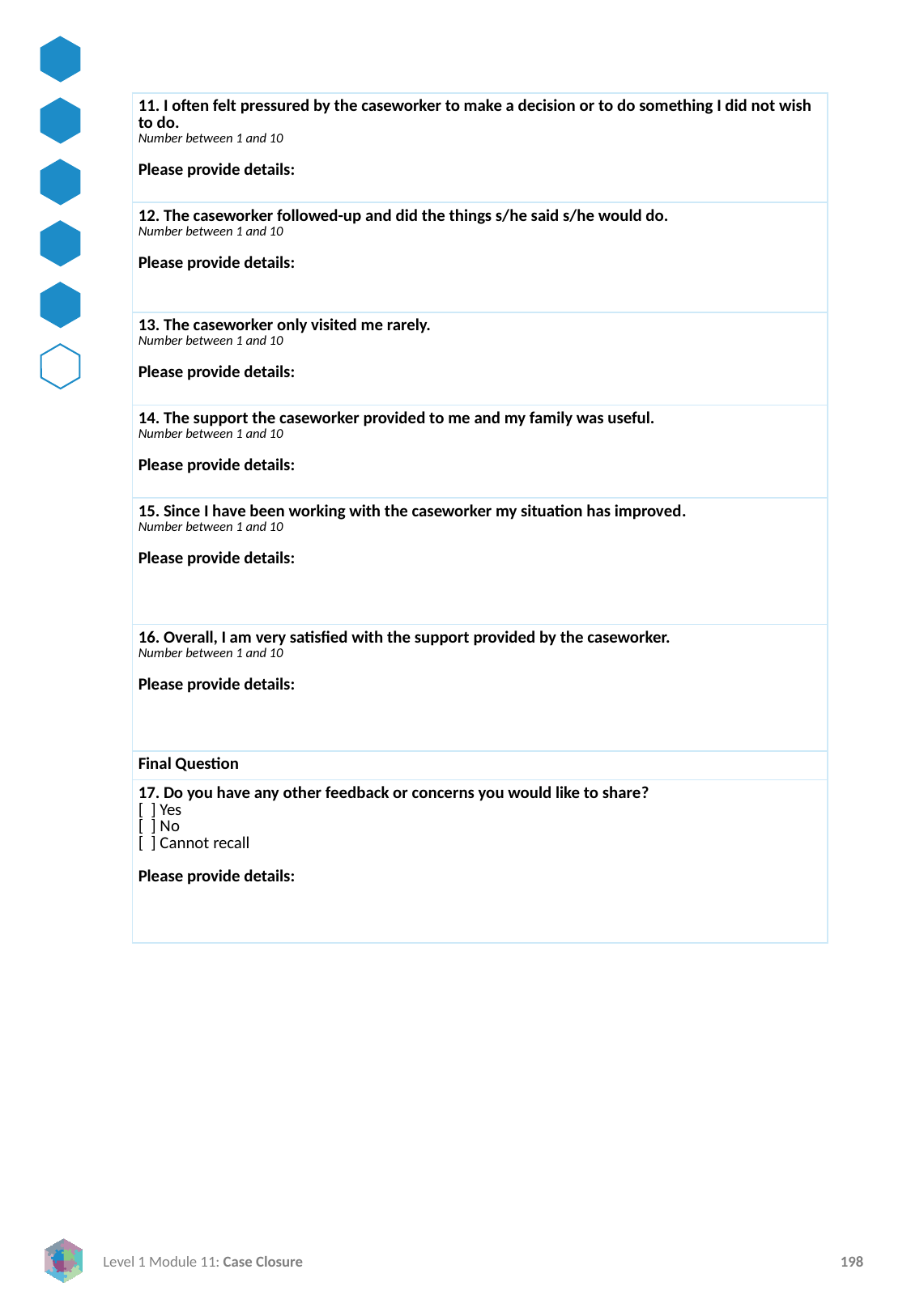

| 11. I often felt pressured by the caseworker to make a decision or to do something I did not wish to do. Number between 1 and 10   Please provide details: |
| --- |
| 12. The caseworker followed-up and did the things s/he said s/he would do. Number between 1 and 10   Please provide details: |
| 13. The caseworker only visited me rarely. Number between 1 and 10   Please provide details: |
| 14. The support the caseworker provided to me and my family was useful. Number between 1 and 10   Please provide details: |
| 15. Since I have been working with the caseworker my situation has improved. Number between 1 and 10   Please provide details: |
| 16. Overall, I am very satisfied with the support provided by the caseworker. Number between 1 and 10   Please provide details: |
| Final Question |
| 17. Do you have any other feedback or concerns you would like to share? [ ] Yes [ ] No [ ] Cannot recall   Please provide details: |